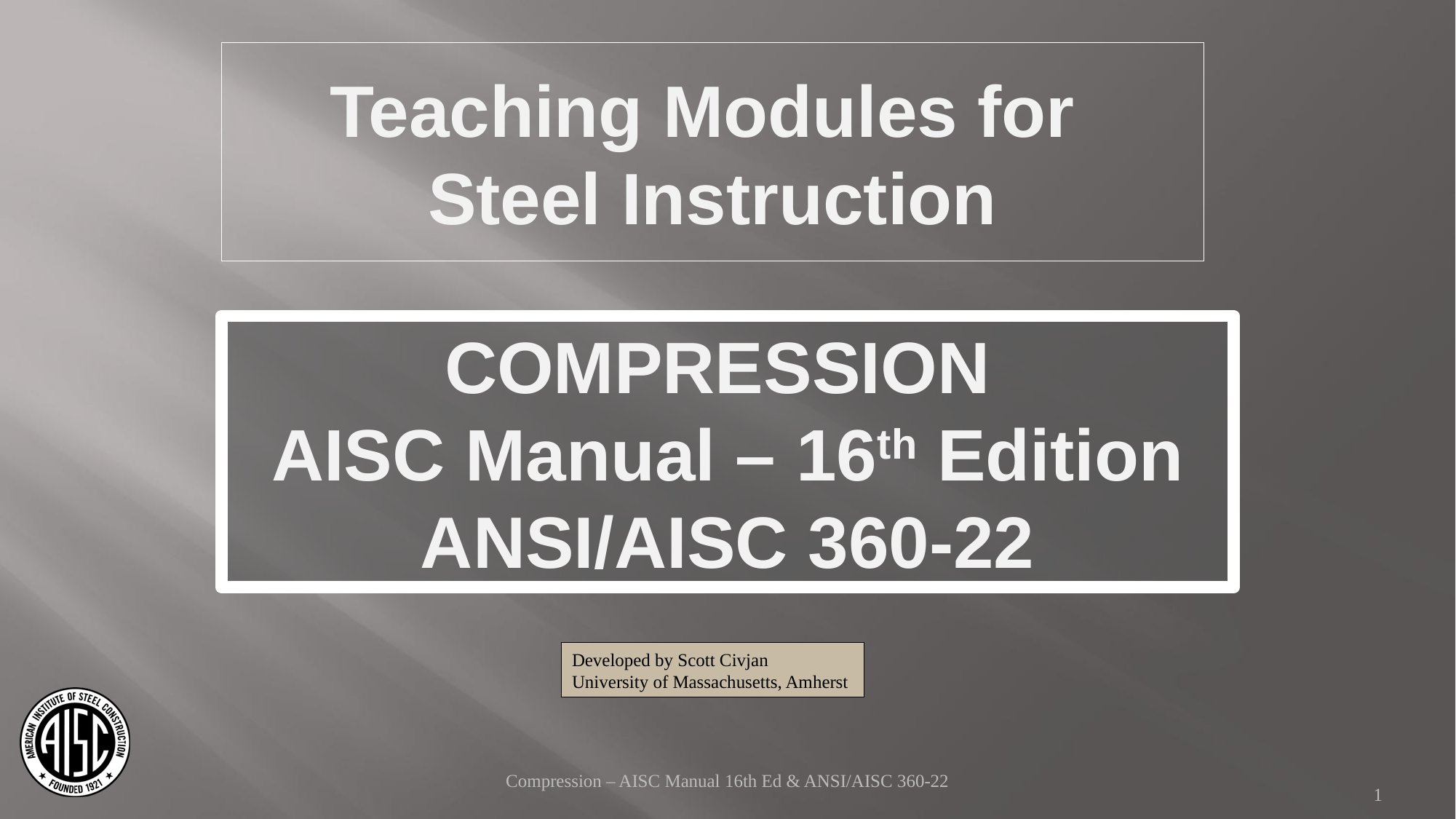

Teaching Modules for
Steel Instruction
COMPRESSION
AISC Manual – 16th Edition
ANSI/AISC 360-22
Developed by Scott Civjan
University of Massachusetts, Amherst
Compression – AISC Manual 16th Ed & ANSI/AISC 360-22
1